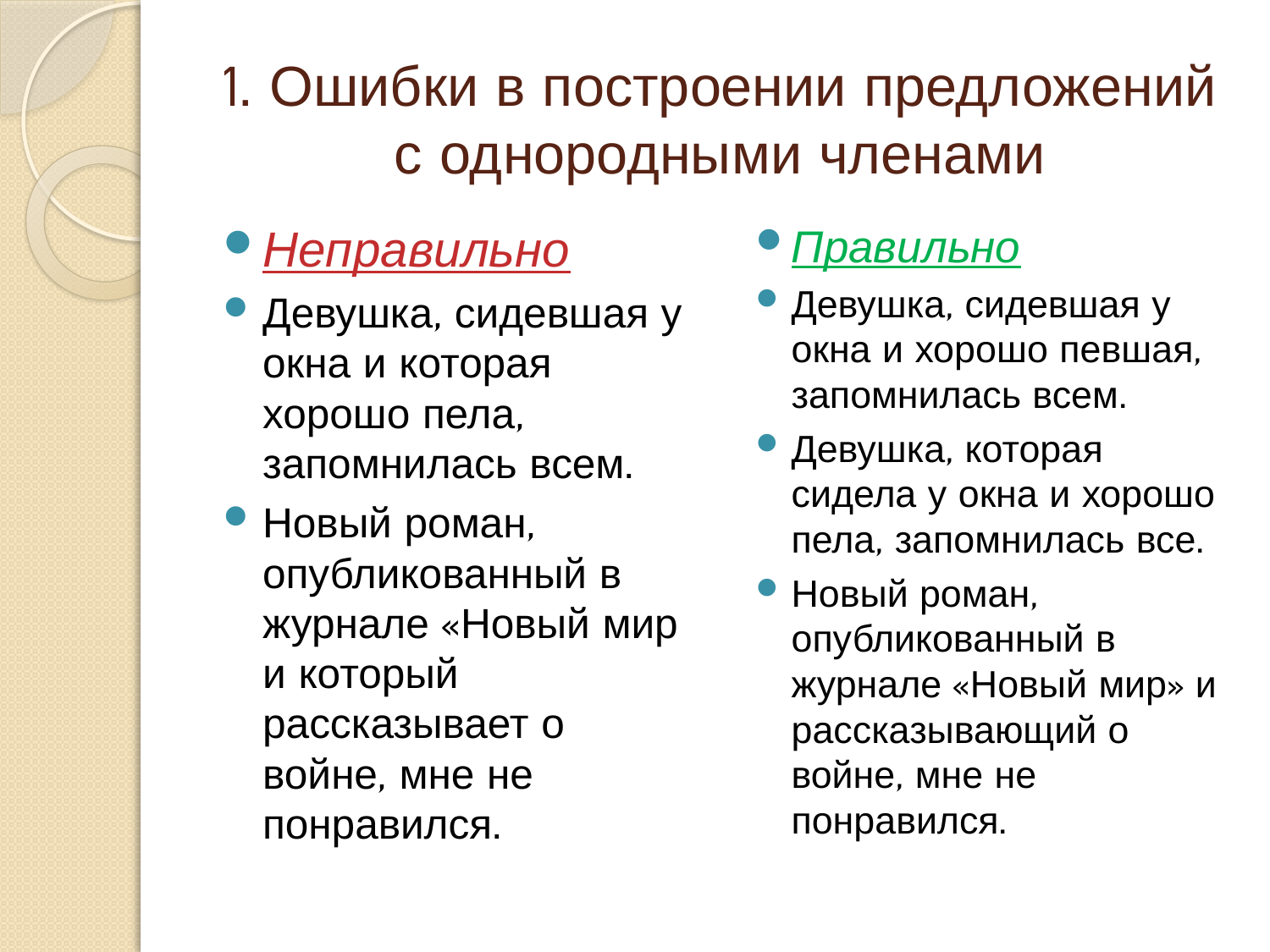

# 1. Ошибки в построении предложений с однородными членами
Неправильно
Девушка, сидевшая у окна и которая хорошо пела, запомнилась всем.
Новый роман, опубликованный в журнале «Новый мир и который рассказывает о войне, мне не понравился.
Правильно
Девушка, сидевшая у окна и хорошо певшая, запомнилась всем.
Девушка, которая сидела у окна и хорошо пела, запомнилась все.
Новый роман, опубликованный в журнале «Новый мир» и рассказывающий о войне, мне не понравился.